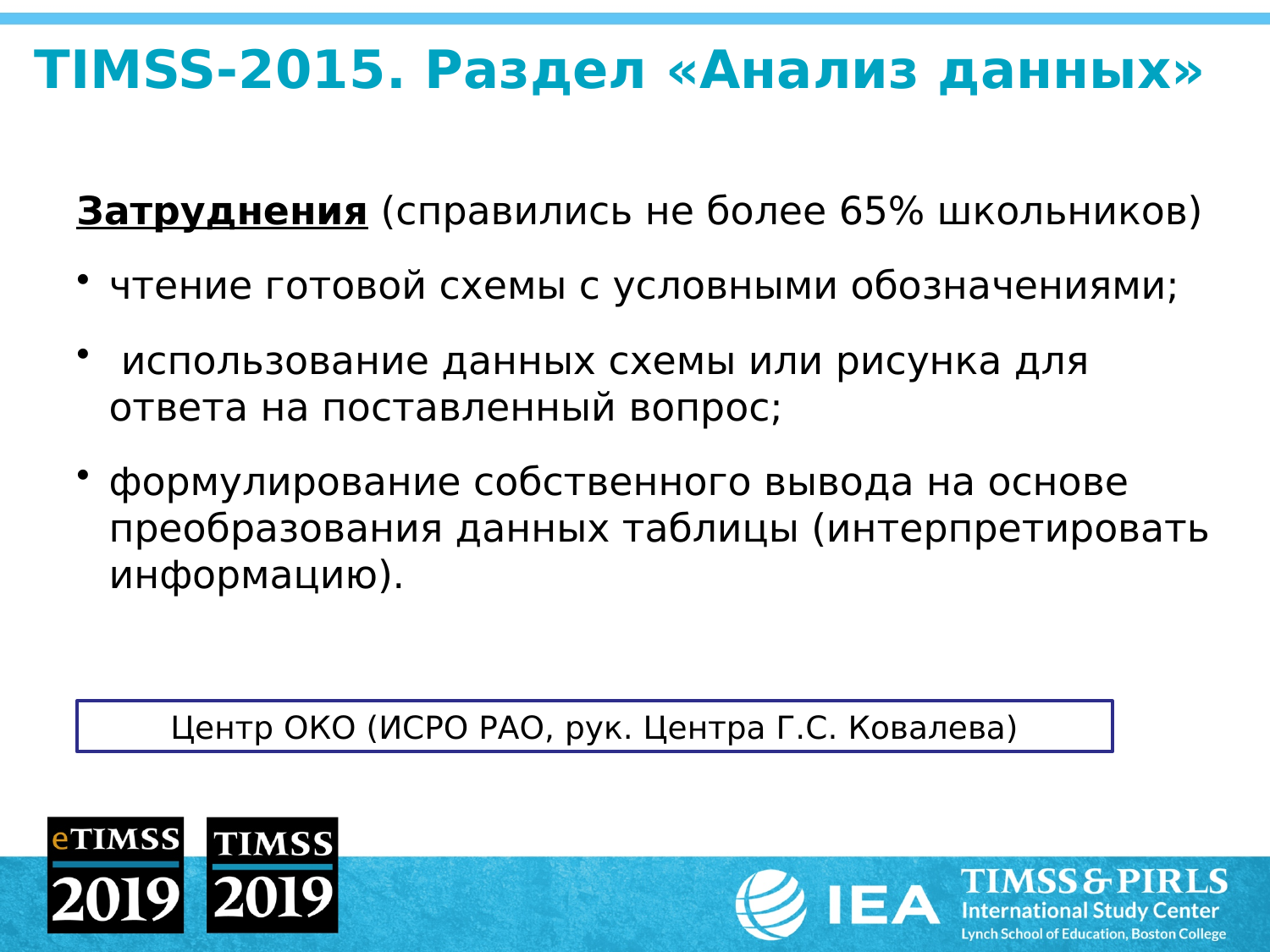

6
# TIMSS-2015. Раздел «Анализ данных»
Затруднения (справились не более 65% школьников)
чтение готовой схемы с условными обозначениями;
 использование данных схемы или рисунка для ответа на поставленный вопрос;
формулирование собственного вывода на основе преобразования данных таблицы (интерпретировать информацию).
Центр ОКО (ИСРО РАО, рук. Центра Г.С. Ковалева)